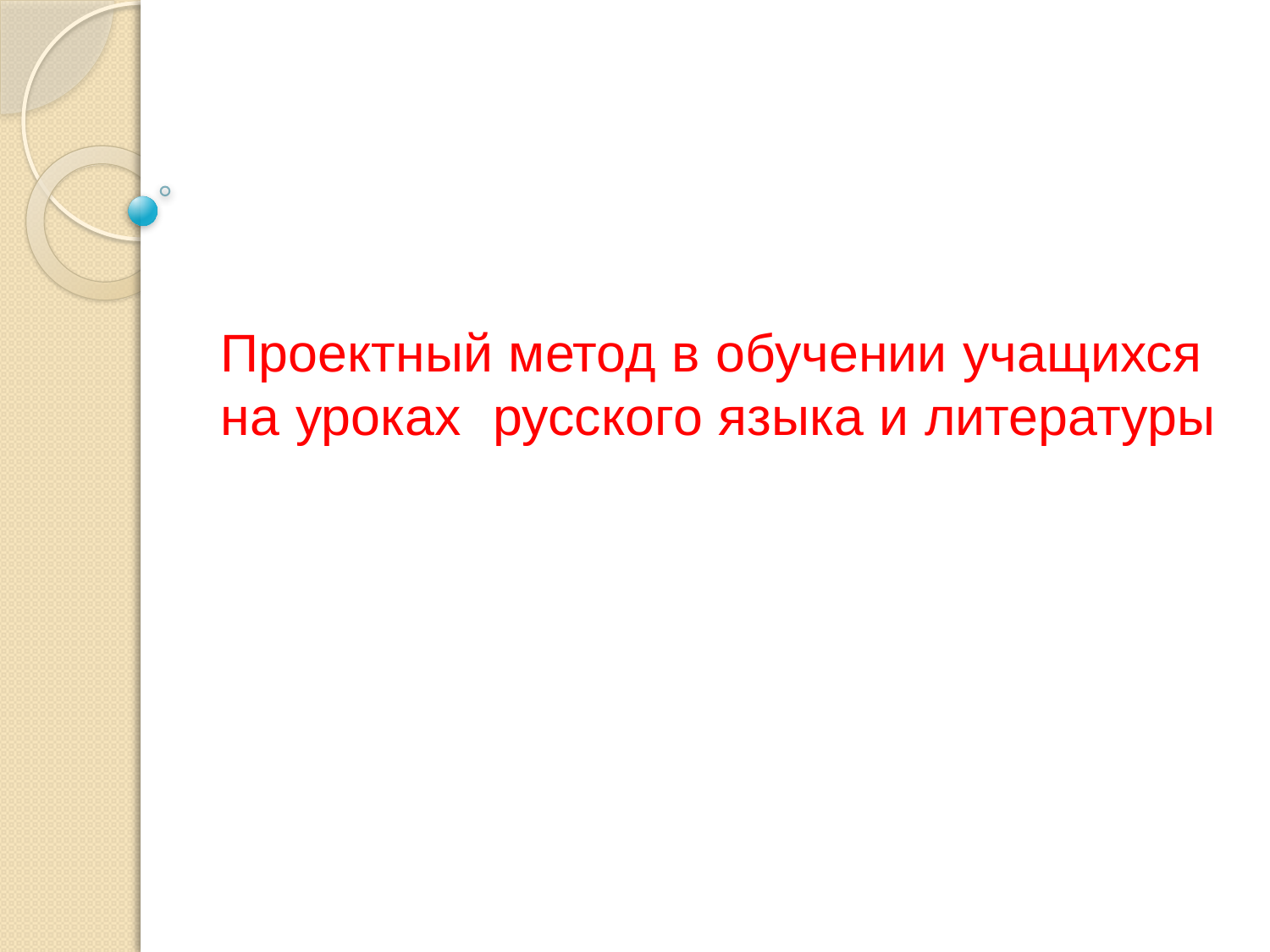

# Проектный метод в обучении учащихся на уроках  русского языка и литературы